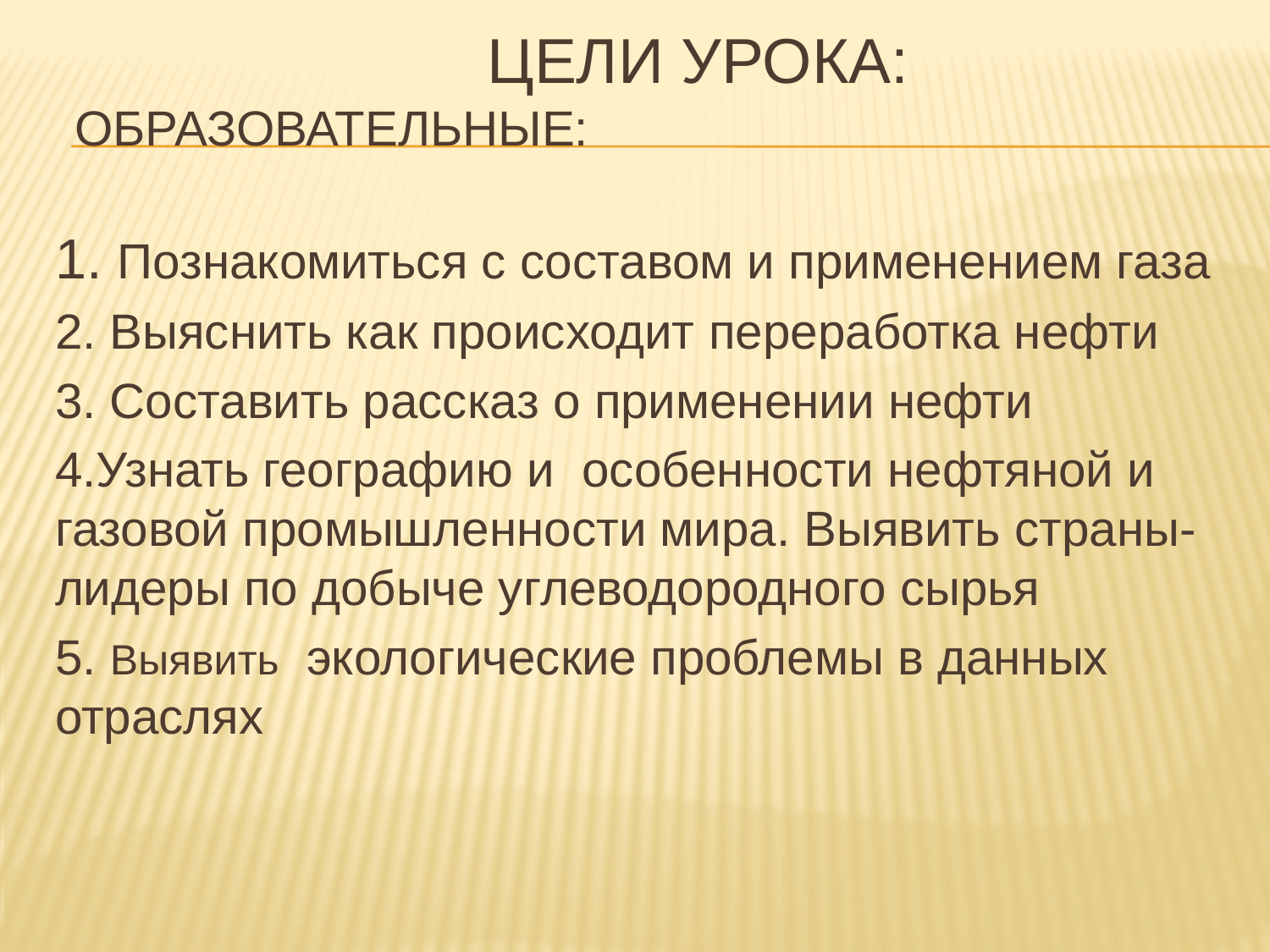

# Цели урока: Образовательные:
1. Познакомиться с составом и применением газа
2. Выяснить как происходит переработка нефти
3. Составить рассказ о применении нефти
4.Узнать географию и  особенности нефтяной и газовой промышленности мира. Выявить страны- лидеры по добыче углеводородного сырья
5. Выявить  экологические проблемы в данных отраслях